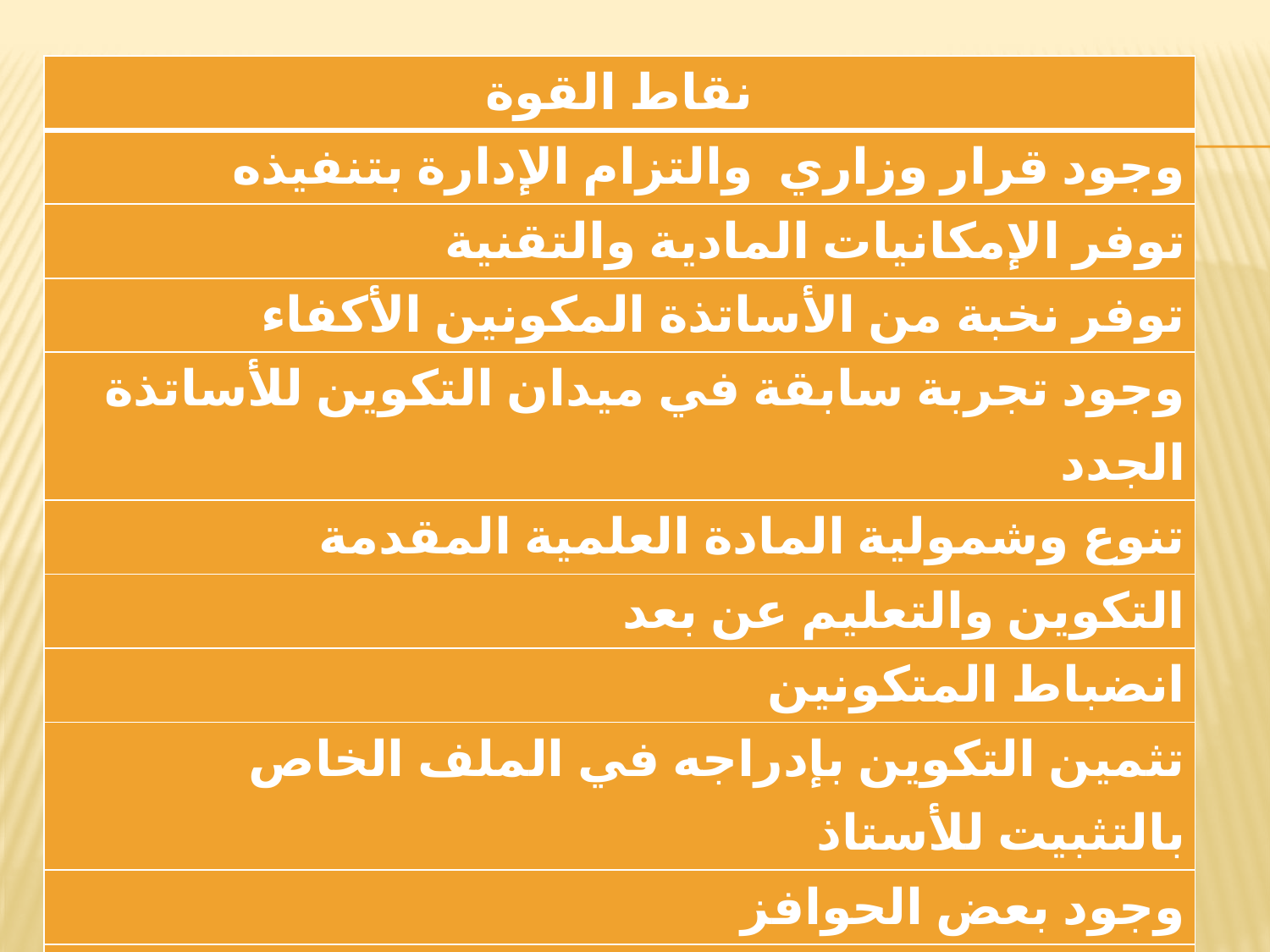

| نقاط القوة |
| --- |
| وجود قرار وزاري والتزام الإدارة بتنفيذه |
| توفر الإمكانيات المادية والتقنية |
| توفر نخبة من الأساتذة المكونين الأكفاء |
| وجود تجربة سابقة في ميدان التكوين للأساتذة الجدد |
| تنوع وشمولية المادة العلمية المقدمة |
| التكوين والتعليم عن بعد |
| انضباط المتكونين |
| تثمين التكوين بإدراجه في الملف الخاص بالتثبيت للأستاذ |
| وجود بعض الحوافز |
| استعمال وسائل الاتصال الحديثة |
| روح التعاون والمشاركة بين المتكونين والمكونين |
#